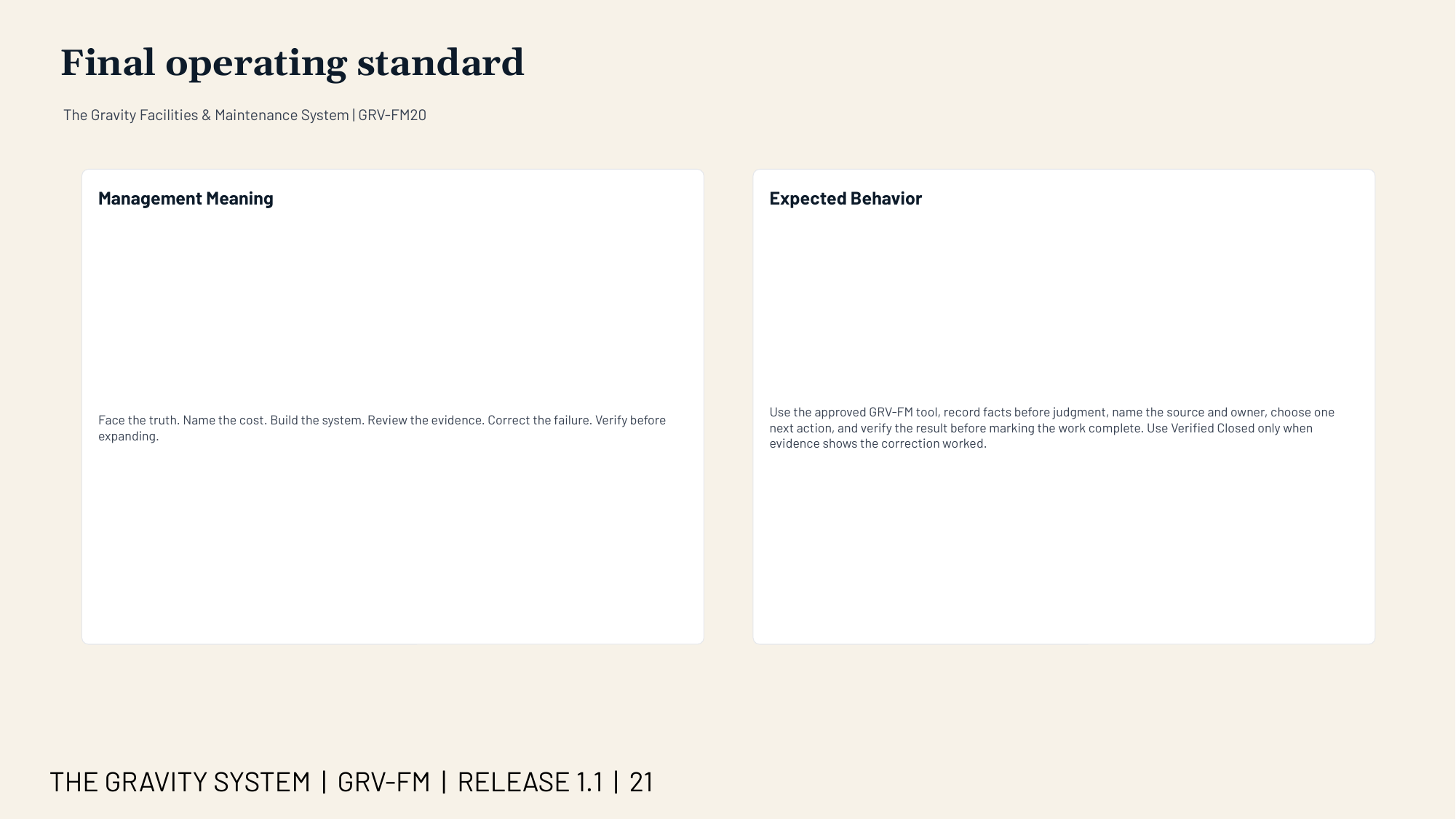

Final operating standard
The Gravity Facilities & Maintenance System | GRV-FM20

Management Meaning
Expected Behavior
Face the truth. Name the cost. Build the system. Review the evidence. Correct the failure. Verify before expanding.
Use the approved GRV-FM tool, record facts before judgment, name the source and owner, choose one next action, and verify the result before marking the work complete. Use Verified Closed only when evidence shows the correction worked.
THE GRAVITY SYSTEM  |  GRV-FM  |  RELEASE 1.1  |  21